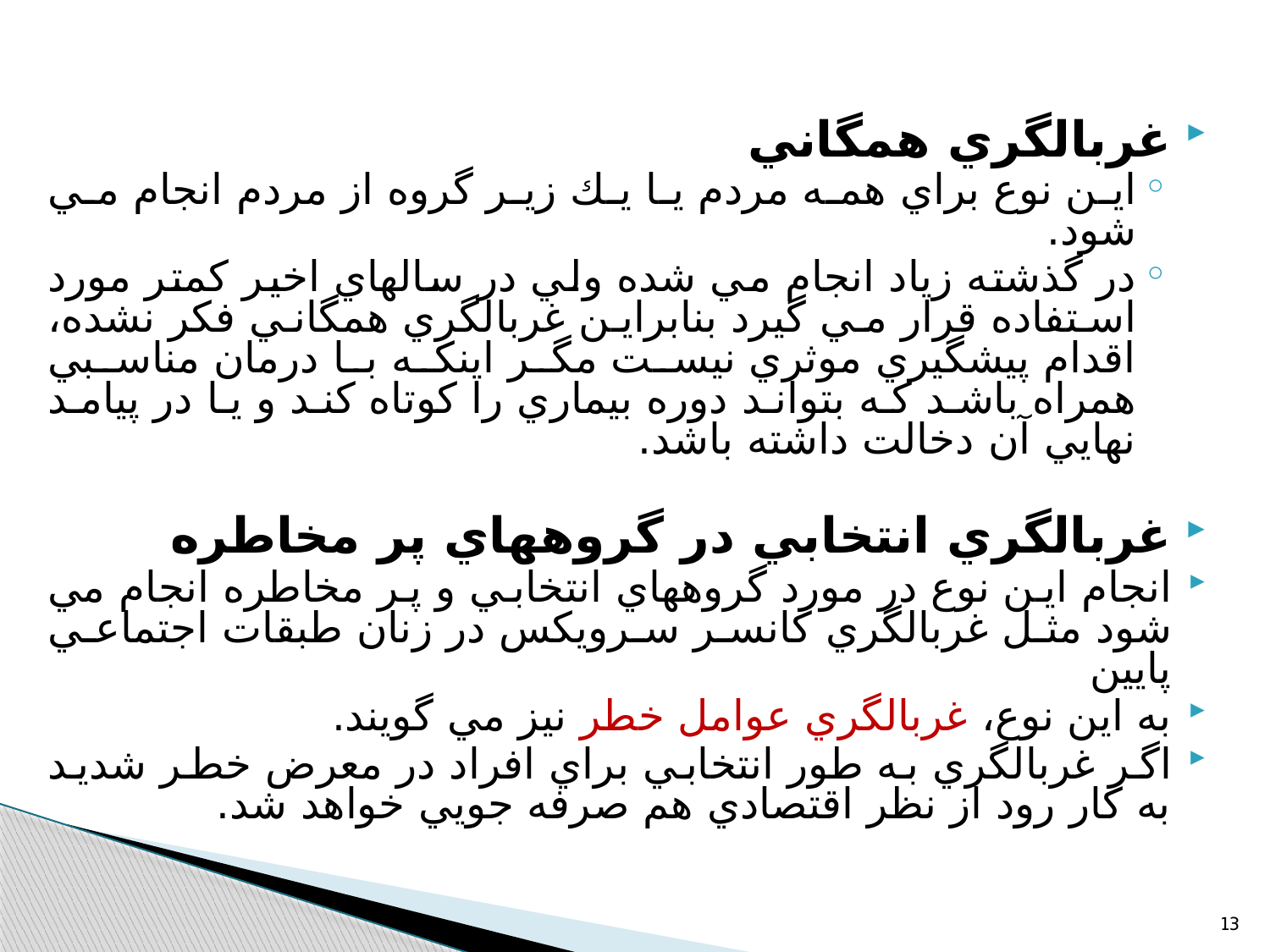

غربالگري همگاني
اين نوع براي همه مردم يا يك زير گروه از مردم انجام مي شود.
در گذشته زياد انجام مي شده ولي در سالهاي اخير كمتر مورد استفاده قرار مي گيرد بنابراين غربالگري همگاني فكر نشده، اقدام پيشگيري موثري نيست مگر اينكه با درمان مناسبي همراه باشد كه بتواند دوره بيماري را كوتاه كند و يا در پيامد نهايي آن دخالت داشته باشد.

غربالگري انتخابي در گروههاي پر مخاطره
انجام اين نوع در مورد گروههاي انتخابي و پر مخاطره انجام مي شود مثل غربالگري كانسر سرويكس در زنان طبقات اجتماعي پايين
به اين نوع، غربالگري عوامل خطر نيز مي گويند.
اگر غربالگري به طور انتخابي براي افراد در معرض خطر شديد به كار رود از نظر اقتصادي هم صرفه جويي خواهد شد.
13